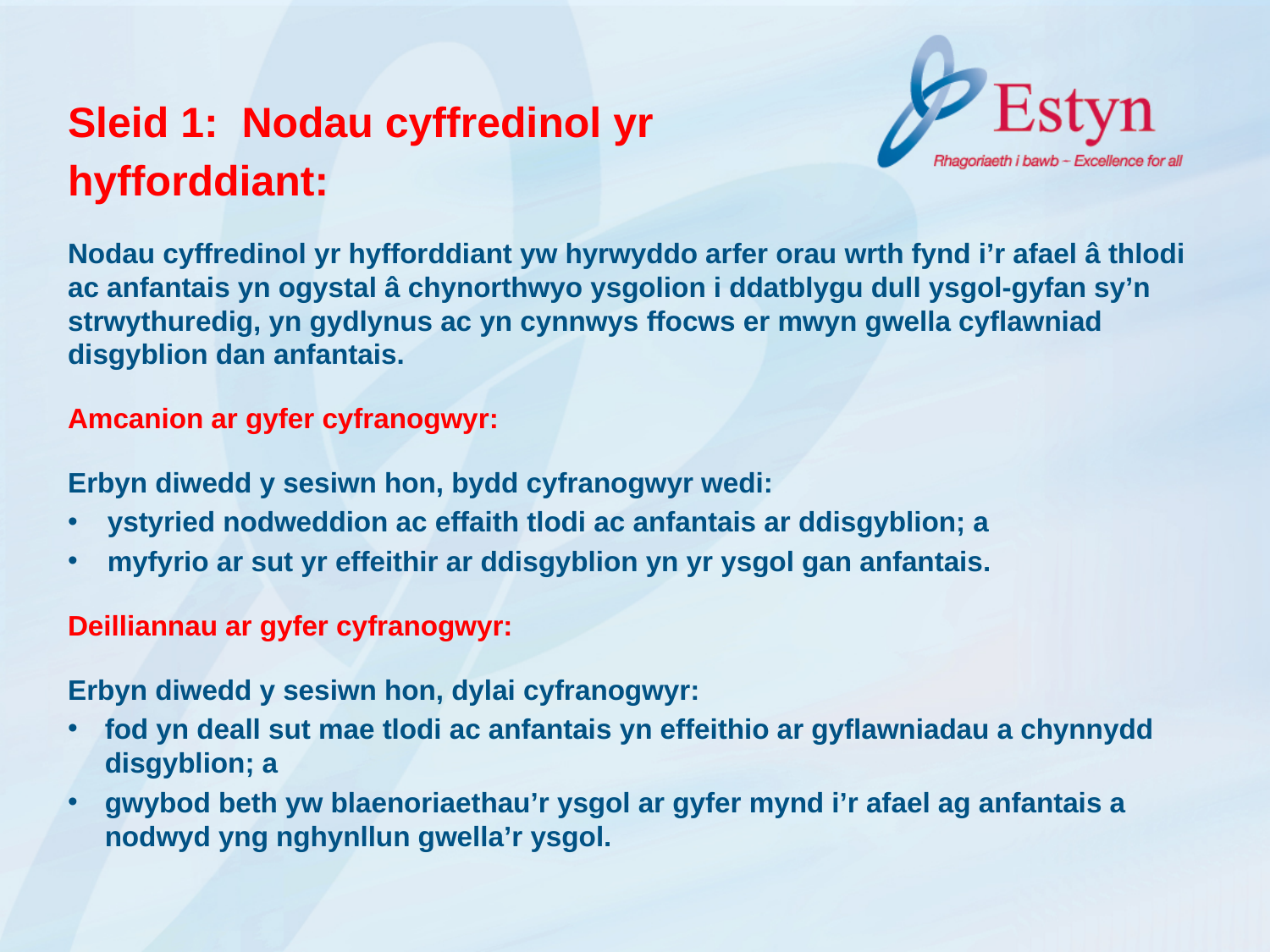

Sleid 1:  Nodau cyffredinol yr
hyfforddiant:

Nodau cyffredinol yr hyfforddiant yw hyrwyddo arfer orau wrth fynd i’r afael â thlodi ac anfantais yn ogystal â chynorthwyo ysgolion i ddatblygu dull ysgol-gyfan sy’n strwythuredig, yn gydlynus ac yn cynnwys ffocws er mwyn gwella cyflawniad disgyblion dan anfantais.

Amcanion ar gyfer cyfranogwyr:

Erbyn diwedd y sesiwn hon, bydd cyfranogwyr wedi:
ystyried nodweddion ac effaith tlodi ac anfantais ar ddisgyblion; a
myfyrio ar sut yr effeithir ar ddisgyblion yn yr ysgol gan anfantais.

Deilliannau ar gyfer cyfranogwyr:

Erbyn diwedd y sesiwn hon, dylai cyfranogwyr:
fod yn deall sut mae tlodi ac anfantais yn effeithio ar gyflawniadau a chynnydd disgyblion; a
gwybod beth yw blaenoriaethau’r ysgol ar gyfer mynd i’r afael ag anfantais a nodwyd yng nghynllun gwella’r ysgol.

#